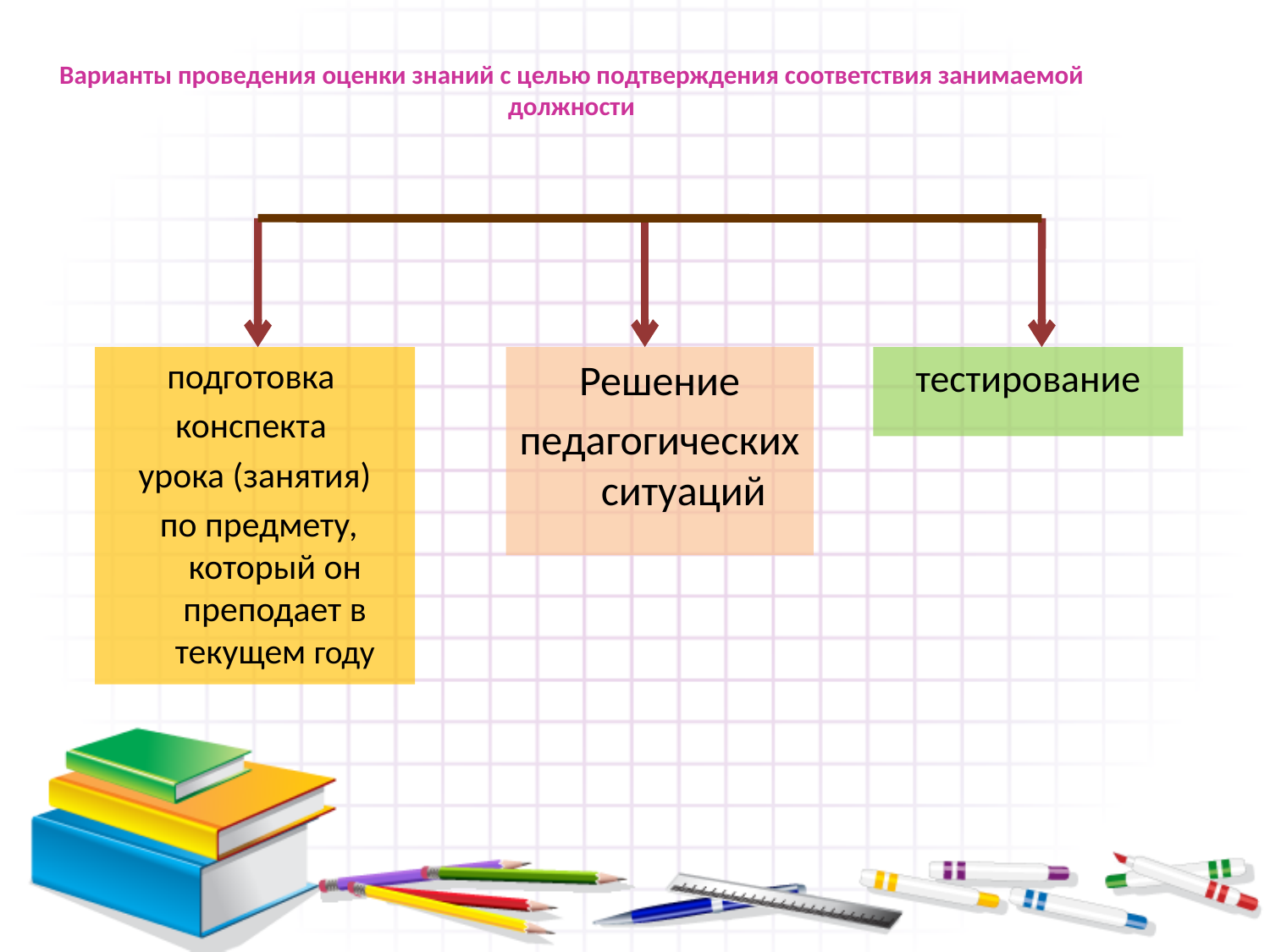

Варианты проведения оценки знаний с целью подтверждения соответствия занимаемой должности

подготовка
конспекта
урока (занятия)
 по предмету, который он преподает в текущем году
Решение
педагогических ситуаций
тестирование